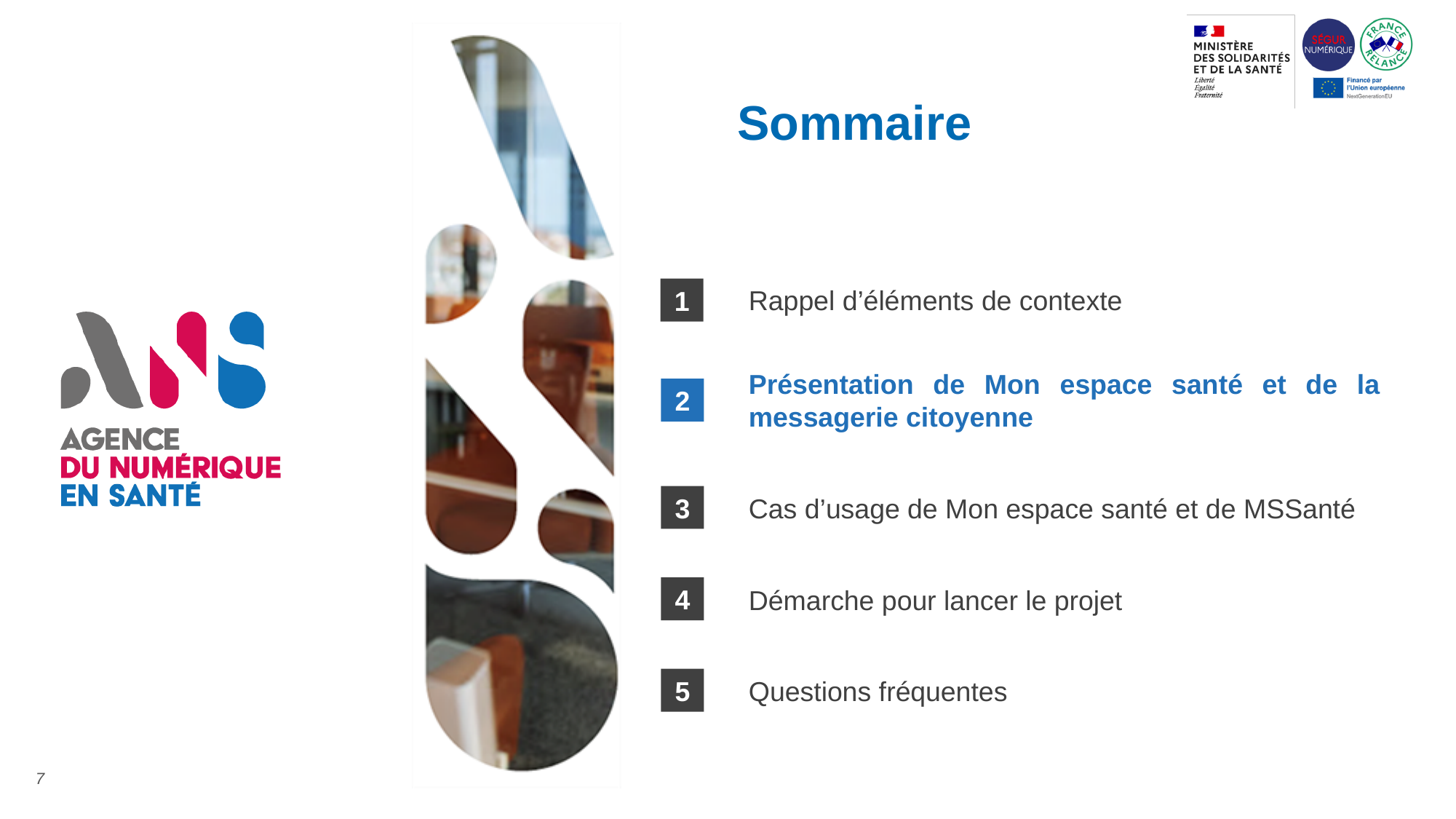

# Sommaire
Rappel d’éléments de contexte
1
Présentation de Mon espace santé et de la messagerie citoyenne
2
3
Cas d’usage de Mon espace santé et de MSSanté
4
Démarche pour lancer le projet
5
Questions fréquentes
7